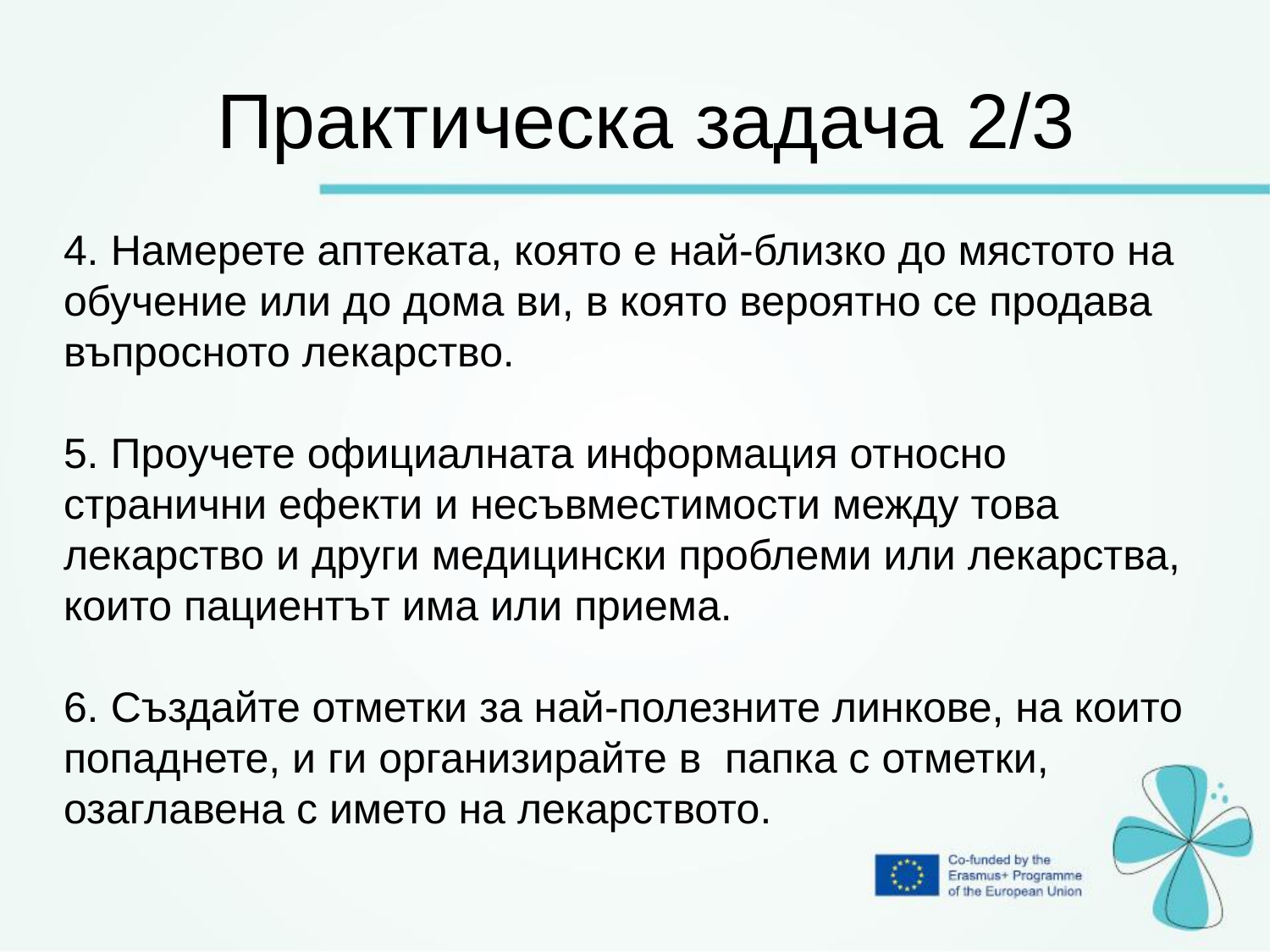

Практическа задача 2/3

4. Намерете аптеката, която е най-близко до мястото на обучение или до дома ви, в която вероятно се продава въпросното лекарство.

5. Проучете официалната информация относно странични ефекти и несъвместимости между това лекарство и други медицински проблеми или лекарства, които пациентът има или приема.

6. Създайте отметки за най-полезните линкове, на които попаднете, и ги организирайте в  папка с отметки, озаглавена с името на лекарството.